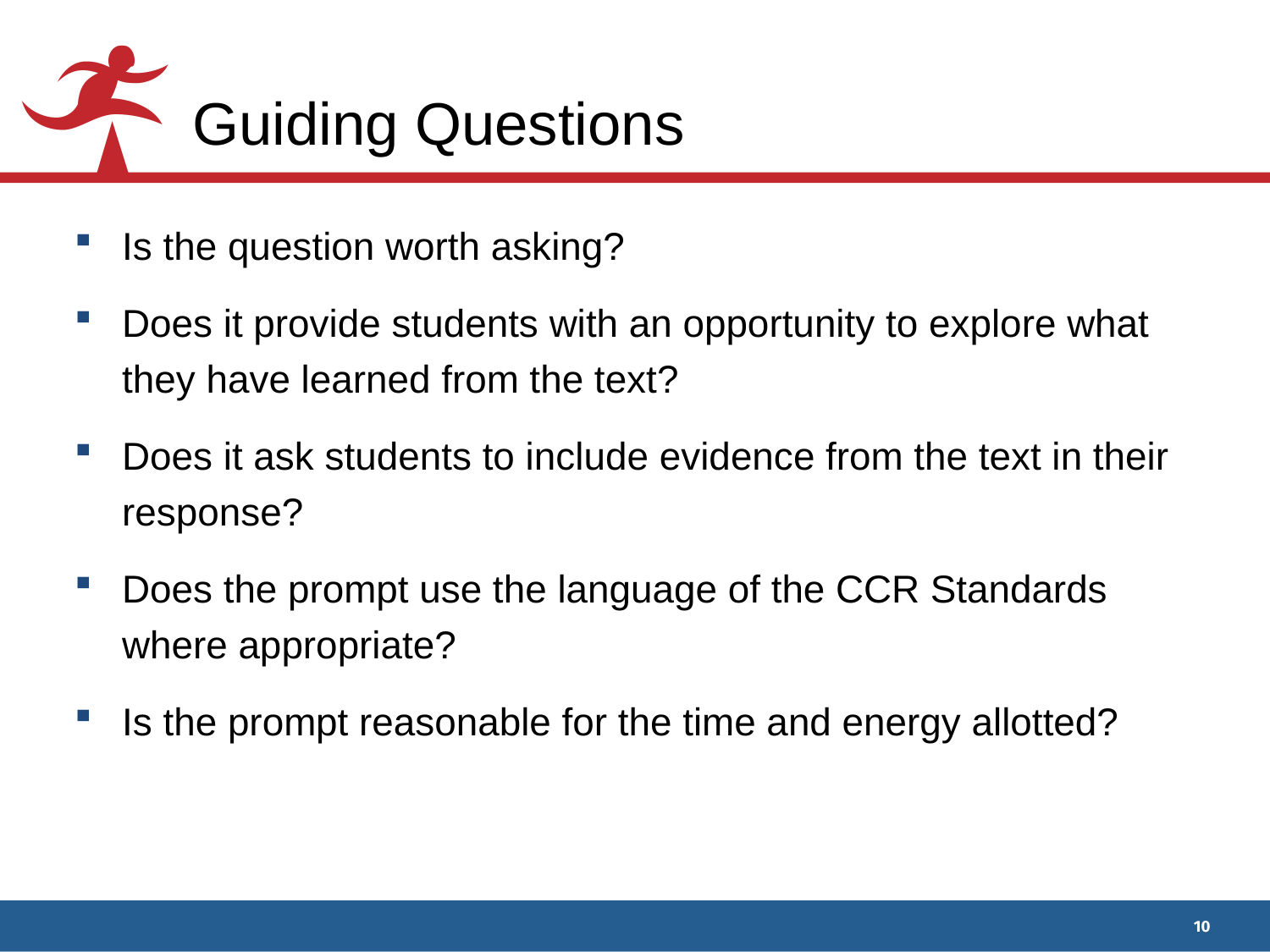

# Guiding Questions
Is the question worth asking?
Does it provide students with an opportunity to explore what they have learned from the text?
Does it ask students to include evidence from the text in their response?
Does the prompt use the language of the CCR Standards where appropriate?
Is the prompt reasonable for the time and energy allotted?